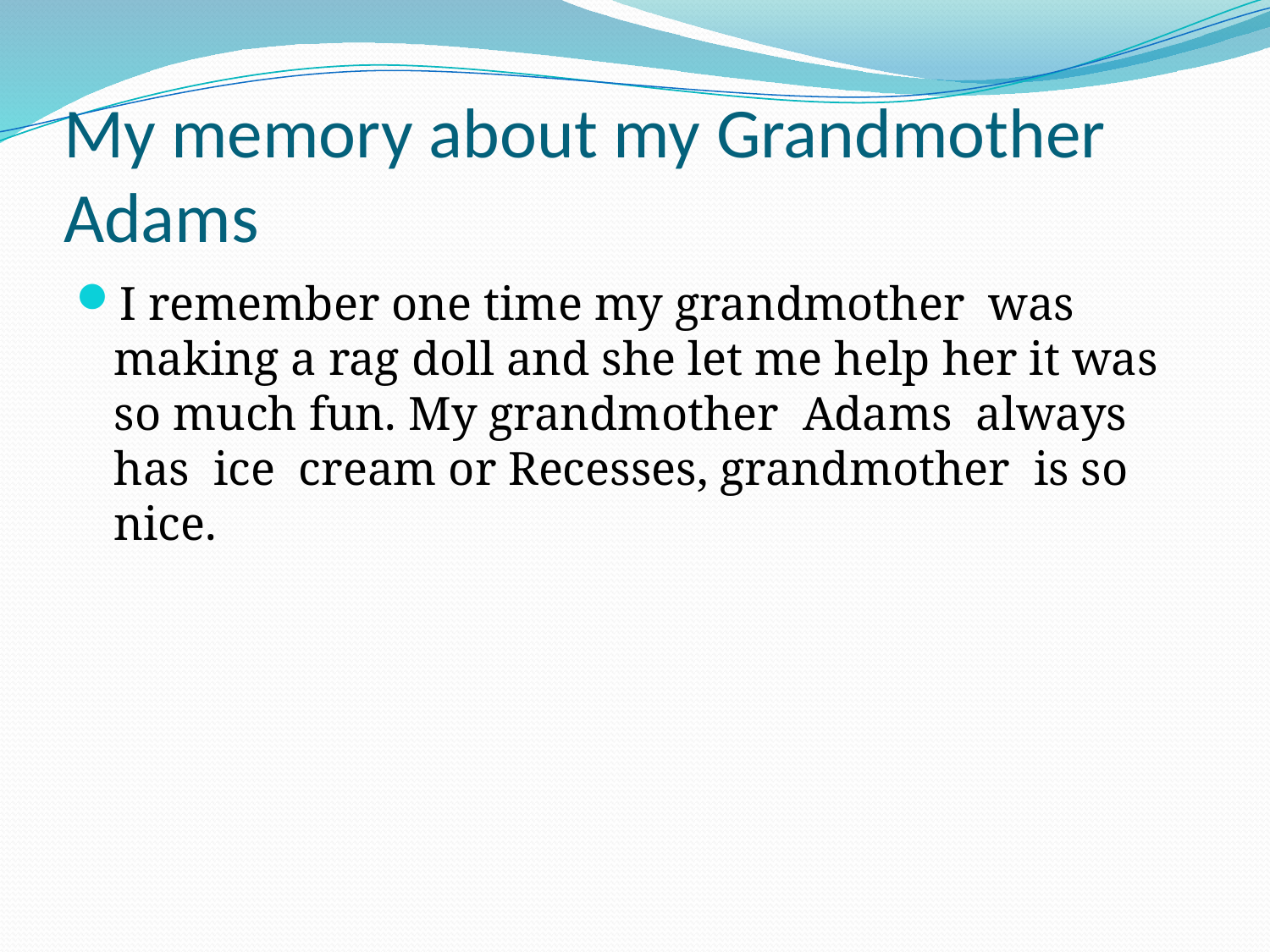

# My memory about my Grandmother Adams
I remember one time my grandmother  was making a rag doll and she let me help her it was so much fun. My grandmother  Adams  always  has  ice  cream or Recesses, grandmother  is so nice.